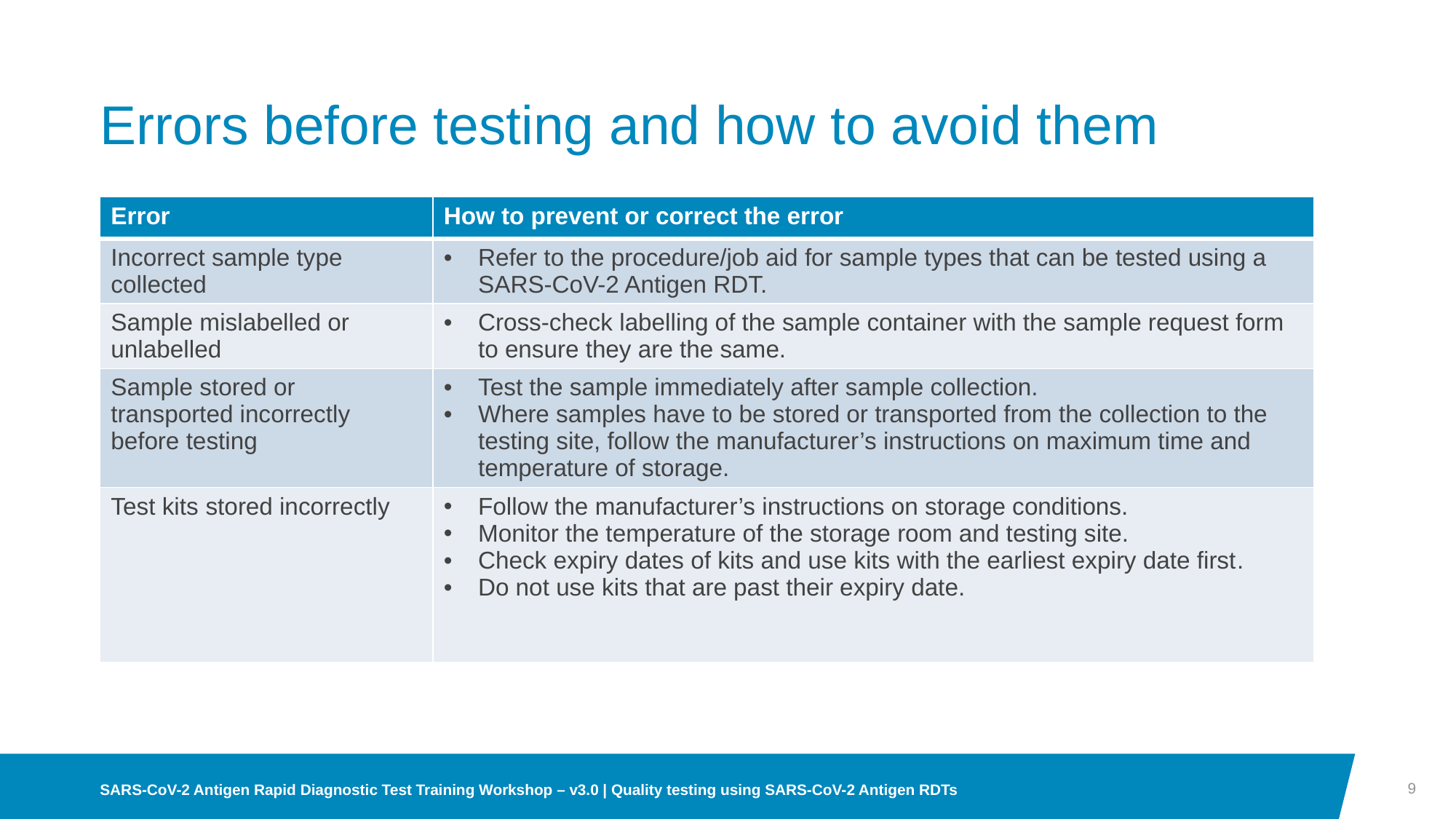

# Errors before testing and how to avoid them
| Error | How to prevent or correct the error |
| --- | --- |
| Incorrect sample type collected | Refer to the procedure/job aid for sample types that can be tested using a SARS-CoV-2 Antigen RDT. |
| Sample mislabelled or unlabelled | Cross-check labelling of the sample container with the sample request form to ensure they are the same. |
| Sample stored or transported incorrectly before testing | Test the sample immediately after sample collection. Where samples have to be stored or transported from the collection to the testing site, follow the manufacturer’s instructions on maximum time and temperature of storage. |
| Test kits stored incorrectly | Follow the manufacturer’s instructions on storage conditions. Monitor the temperature of the storage room and testing site. Check expiry dates of kits and use kits with the earliest expiry date first.  Do not use kits that are past their expiry date. |
9
SARS-CoV-2 Antigen Rapid Diagnostic Test Training Workshop – v3.0 | Quality testing using SARS-CoV-2 Antigen RDTs